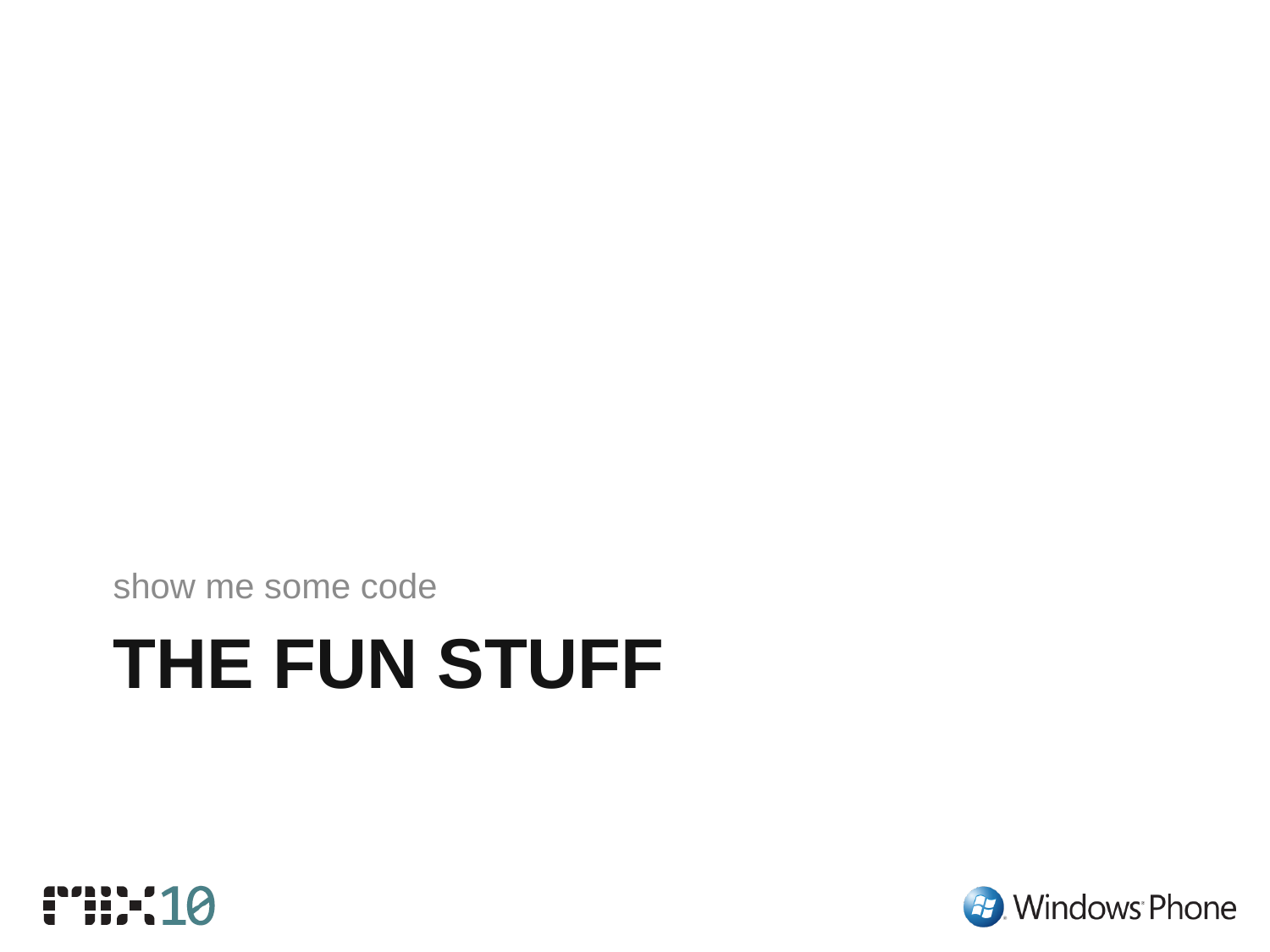

show me some code
# THE FUN STUFF